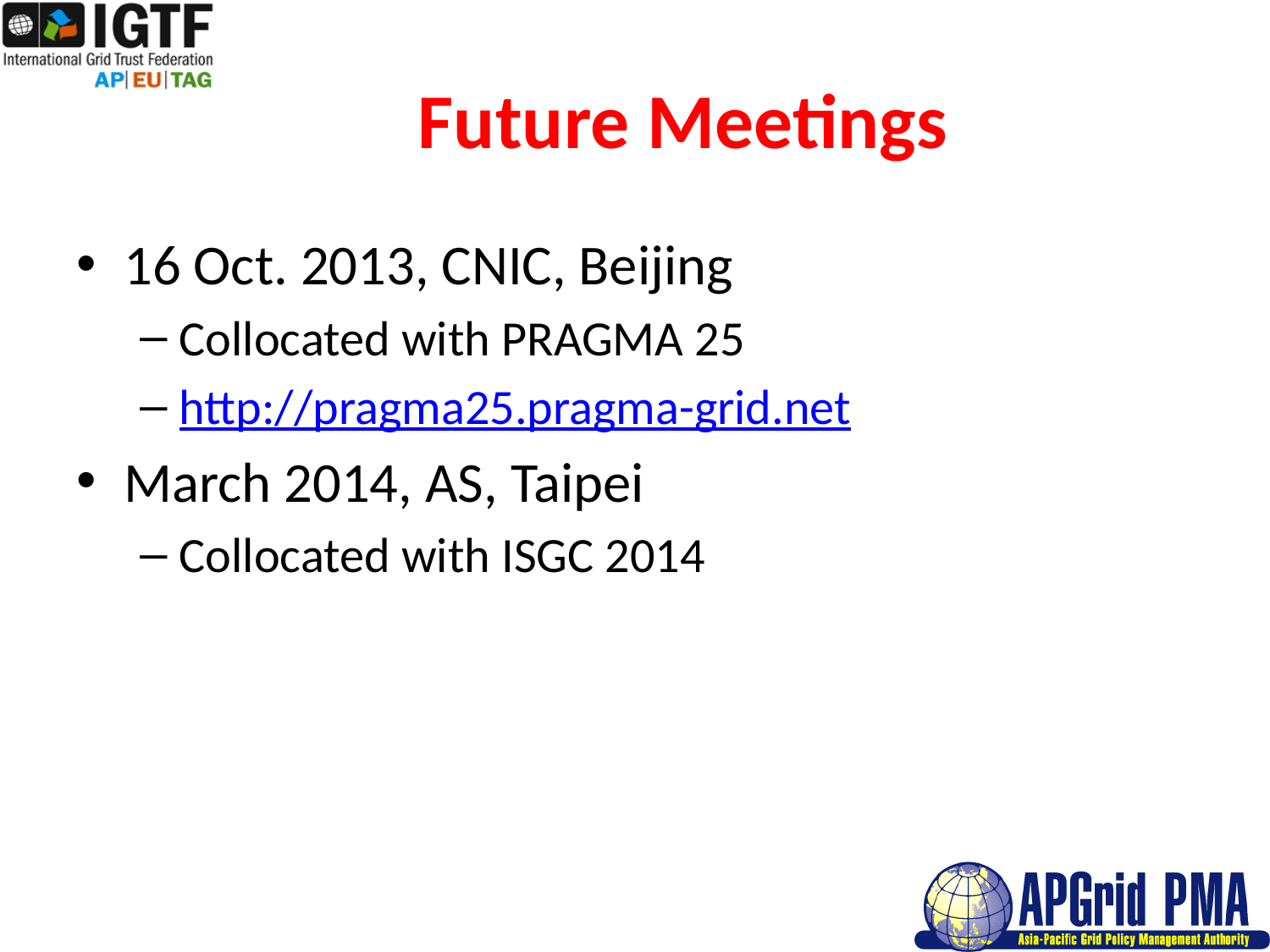

# Future Meetings
16 Oct. 2013, CNIC, Beijing
Collocated with PRAGMA 25
http://pragma25.pragma-grid.net
March 2014, AS, Taipei
Collocated with ISGC 2014